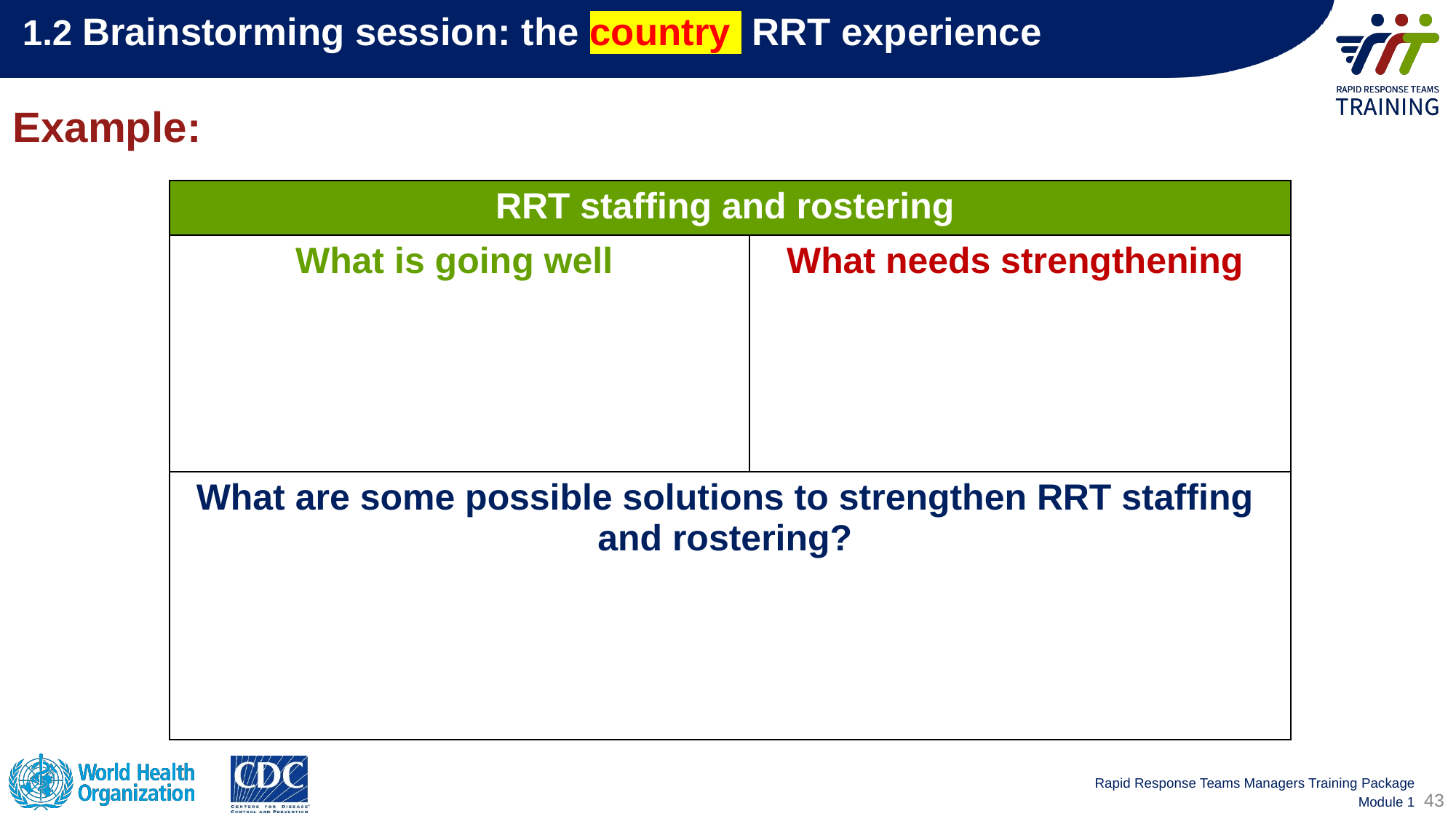

1.2 Brainstorming session: the country  RRT experience

Example:

| RRT staffing and rostering |  |
| --- | --- |
| What is going well | What needs strengthening |
| What are some possible solutions to strengthen RRT staffing and rostering? |  |
43